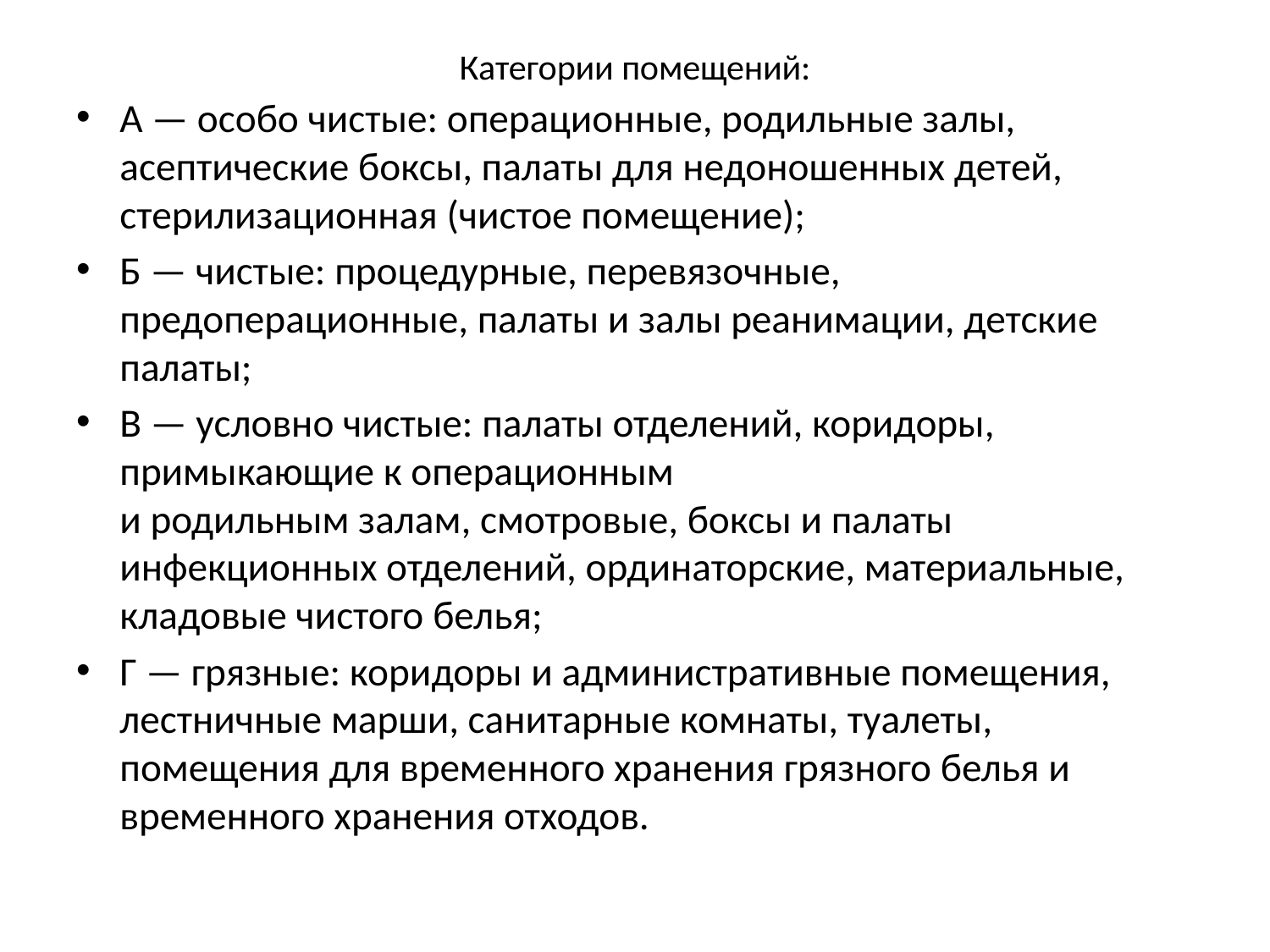

# Категории помещений:
А — особо чистые: операционные, родильные залы, асептические боксы, палаты для недоношенных детей, стерилизационная (чистое помещение);
Б — чистые: процедурные, перевязочные, предоперационные, палаты и залы реанимации, детские палаты;
В — условно чистые: палаты отделений, коридоры, примыкающие к операционным
и родильным залам, смотровые, боксы и палаты инфекционных отделений, ординаторские, материальные, кладовые чистого белья;
Г — грязные: коридоры и административные помещения, лестничные марши, санитарные комнаты, туалеты, помещения для временного хранения грязного белья и временного хранения отходов.